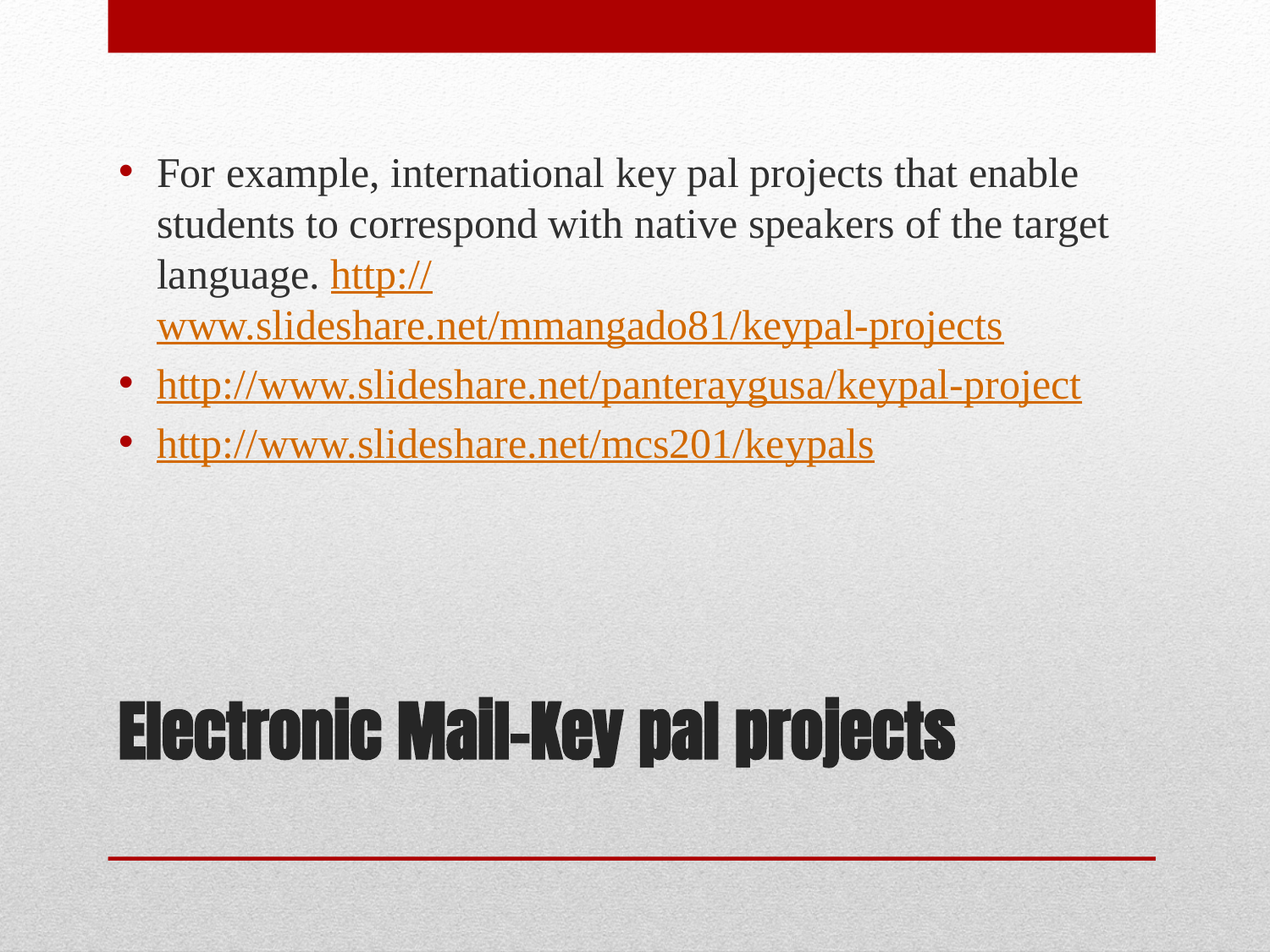

For example, international key pal projects that enable students to correspond with native speakers of the target language. http://www.slideshare.net/mmangado81/keypal-projects
http://www.slideshare.net/panteraygusa/keypal-project
http://www.slideshare.net/mcs201/keypals

# Electronic Mail-Key pal projects